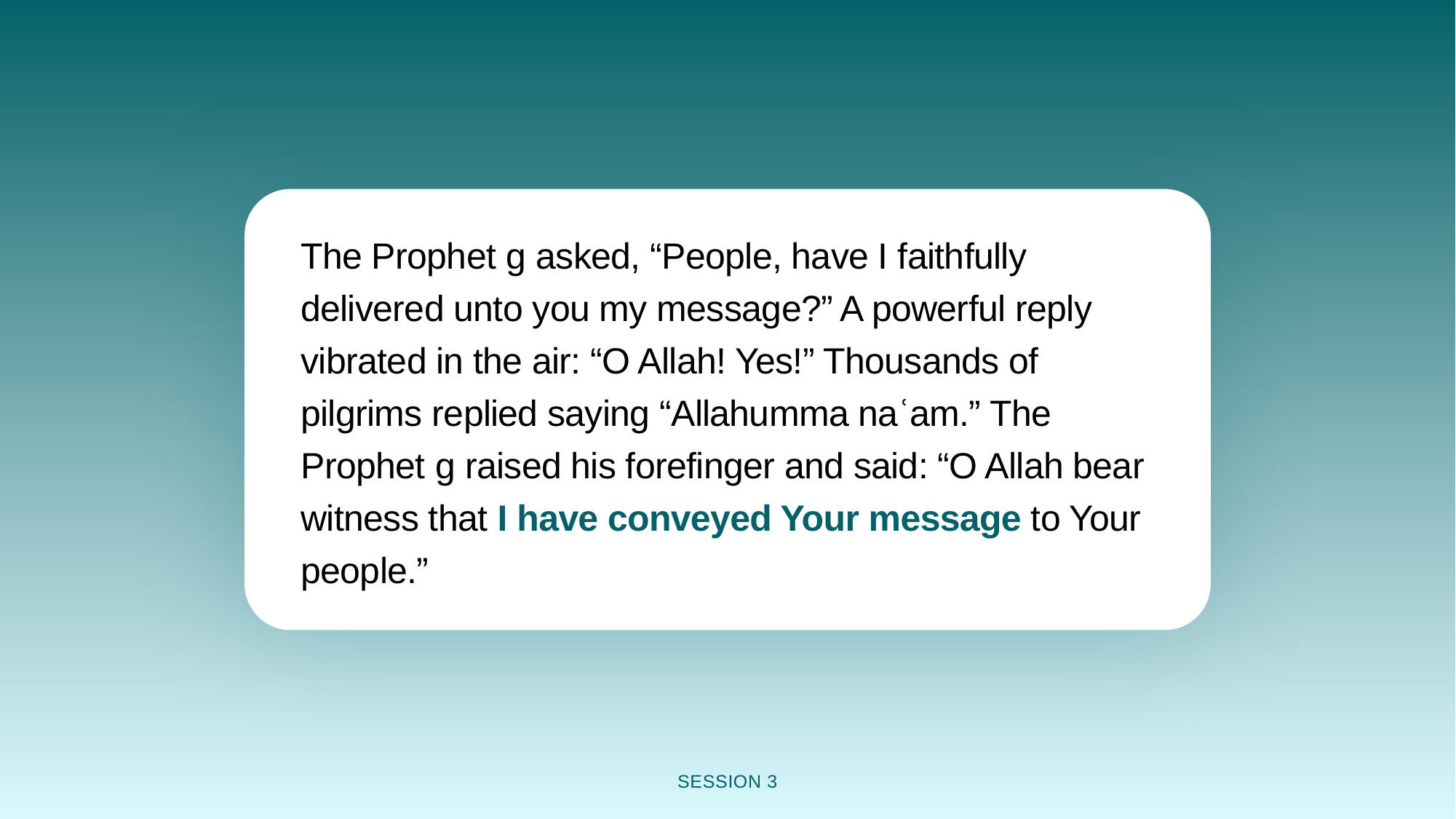

/
The Prophet g asked, “People, have I faithfully delivered unto you my message?” A powerful reply vibrated in the air: “O Allah! Yes!” Thousands of pilgrims replied saying “Allahumma naʿam.” The Prophet g raised his forefinger and said: “O Allah bear witness that I have conveyed Your message to Your people.”
SESSION 3